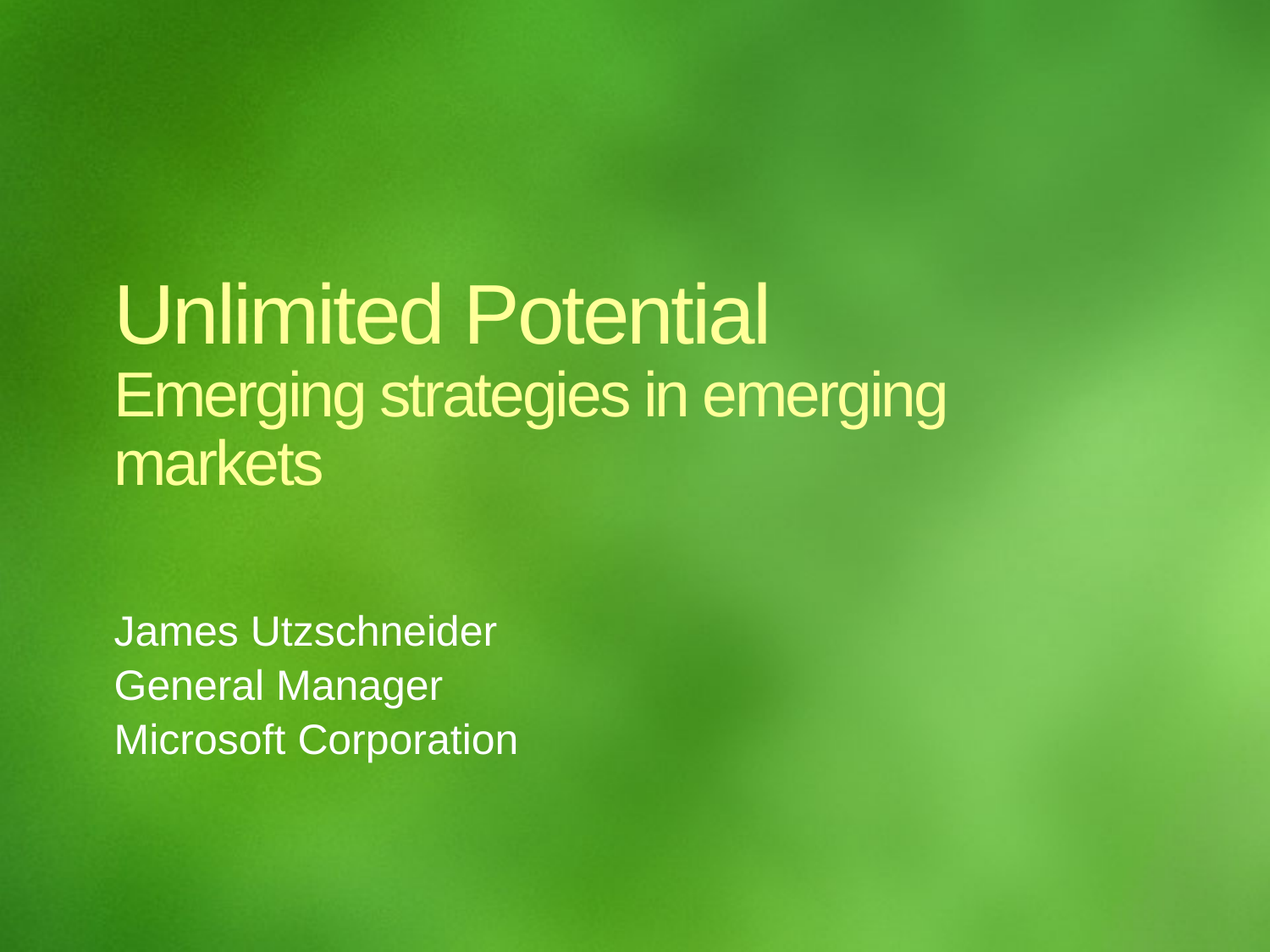

Unlimited Potential
Emerging strategies in emerging markets
James Utzschneider
General Manager
Microsoft Corporation